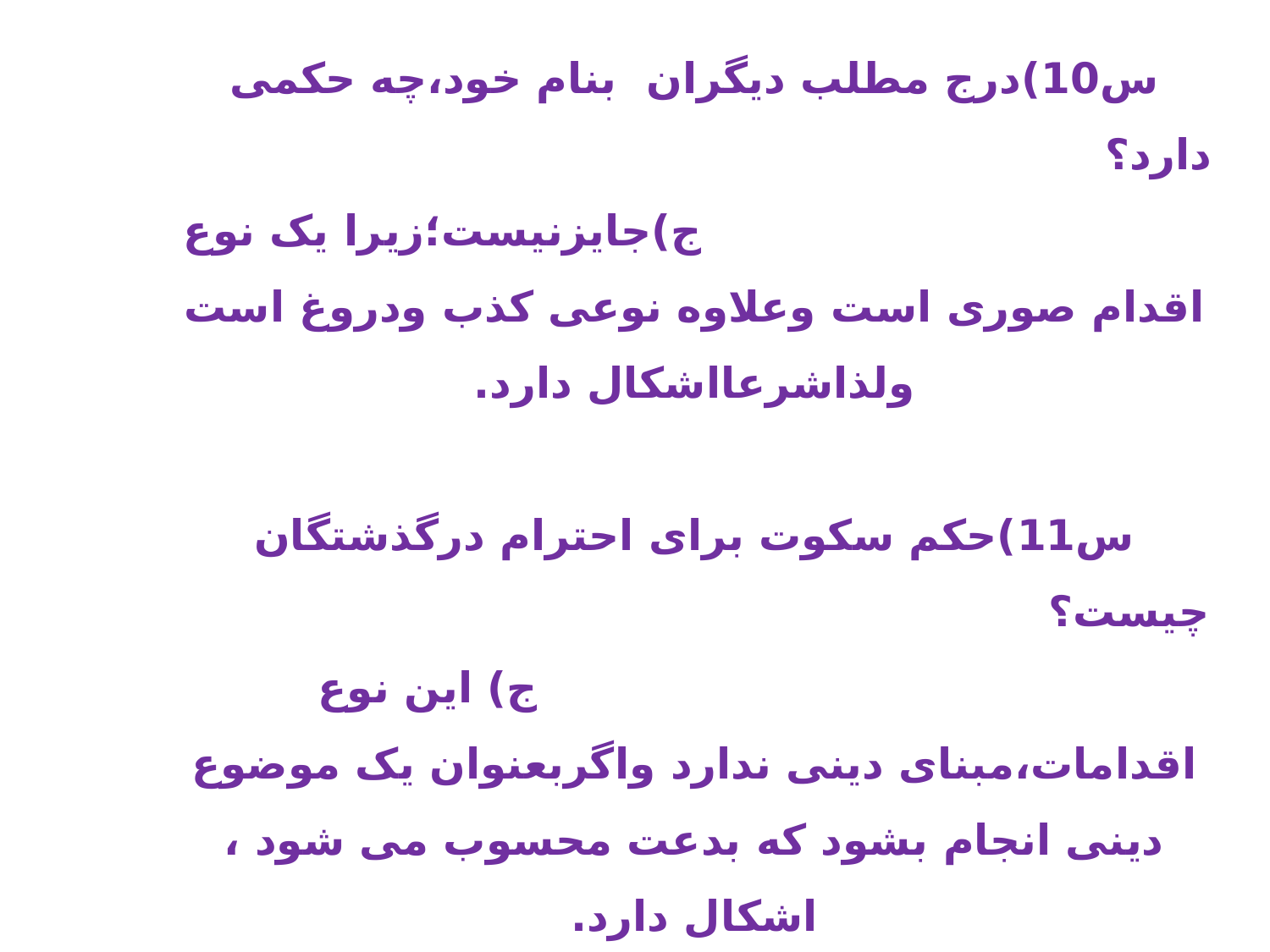

س10)درج مطلب دیگران  بنام خود،چه حکمی دارد؟                                                                                                  ج)جایزنیست؛زیرا یک نوع اقدام صوری است وعلاوه نوعی کذب ودروغ است ولذاشرعااشکال دارد.

س11)حکم سکوت برای احترام درگذشتگان چیست؟                                                                                                ج) این نوع اقدامات،مبنای دینی ندارد واگربعنوان یک موضوع دینی انجام بشود که بدعت محسوب می شود ، اشکال دارد.